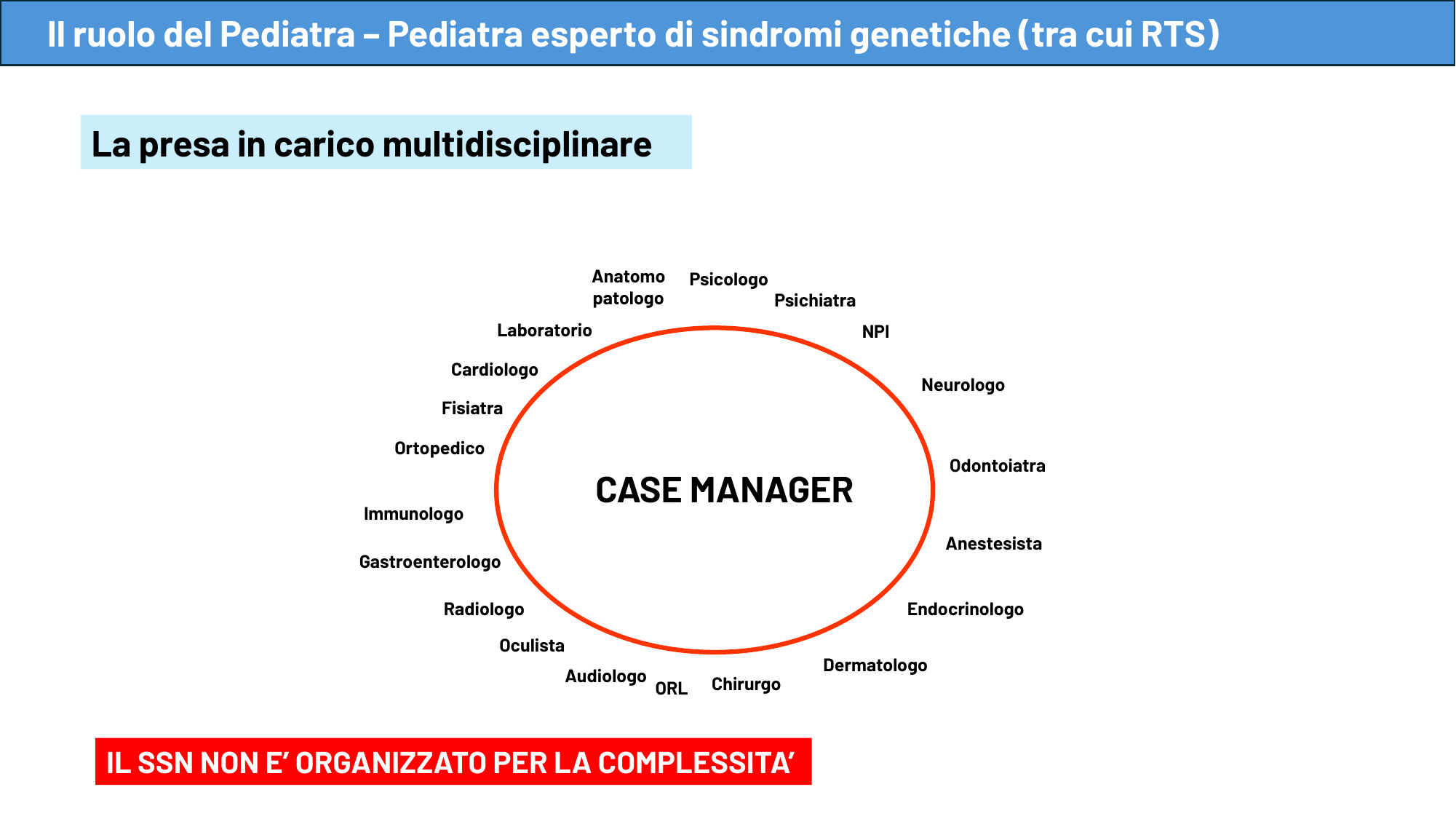

Il ruolo del Pediatra – Pediatra esperto di sindromi genetiche (tra cui RTS)
La presa in carico multidisciplinare
Anatomo
patologo
Psicologo
Psichiatra

Laboratorio
NPI

Cardiologo
Neurologo
Fisiatra
Ortopedico
Odontoiatra
CASE MANAGER
Immunologo
Anestesista
Gastroenterologo
Endocrinologo
Radiologo
Oculista
Dermatologo
Audiologo
Chirurgo
ORL
IL SSN NON E’ ORGANIZZATO PER LA COMPLESSITA’